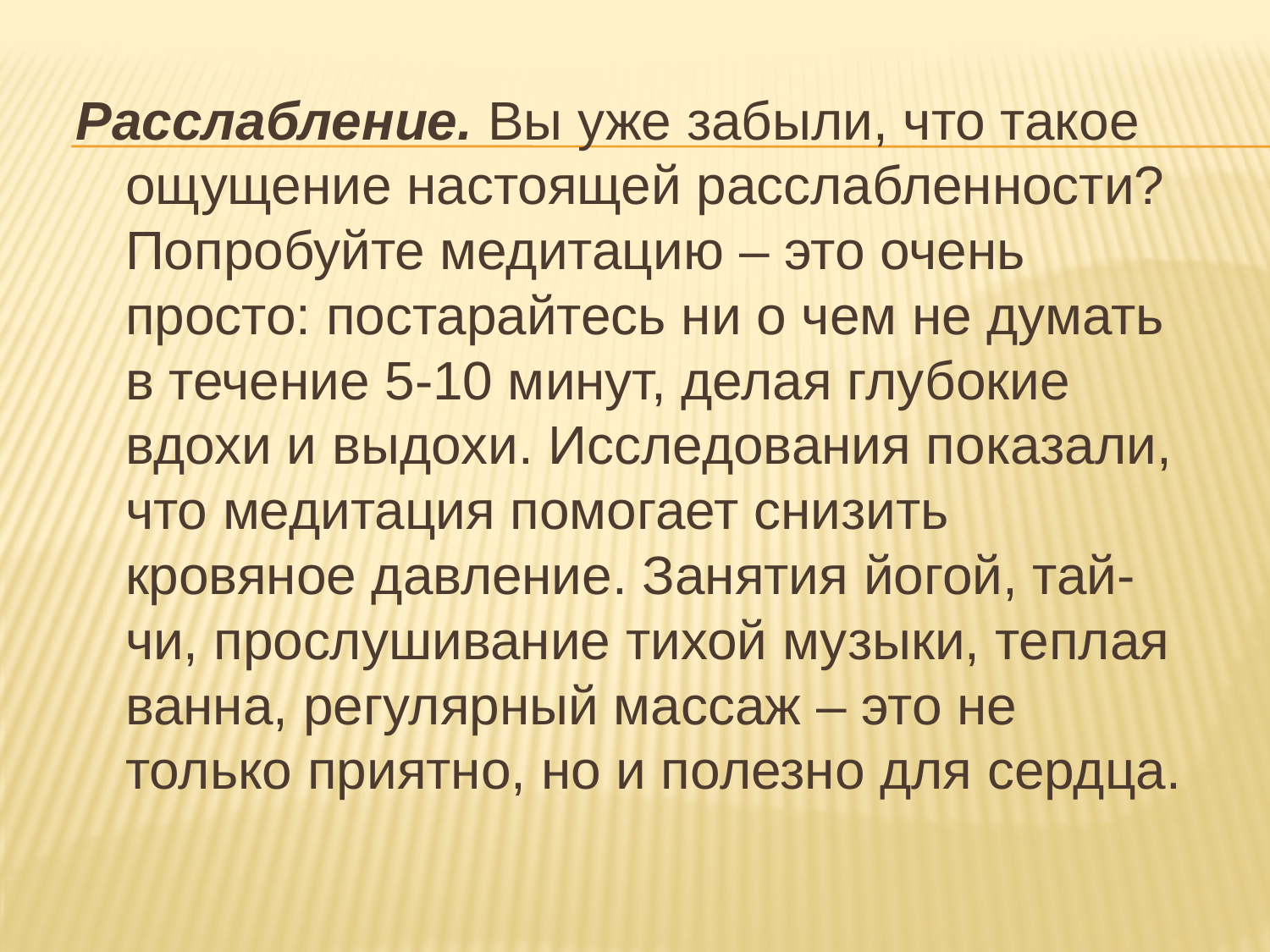

Расслабление. Вы уже забыли, что такое ощущение настоящей расслабленности? Попробуйте медитацию – это очень просто: постарайтесь ни о чем не думать в течение 5-10 минут, делая глубокие вдохи и выдохи. Исследования показали, что медитация помогает снизить кровяное давление. Занятия йогой, тай-чи, прослушивание тихой музыки, теплая ванна, регулярный массаж – это не только приятно, но и полезно для сердца.